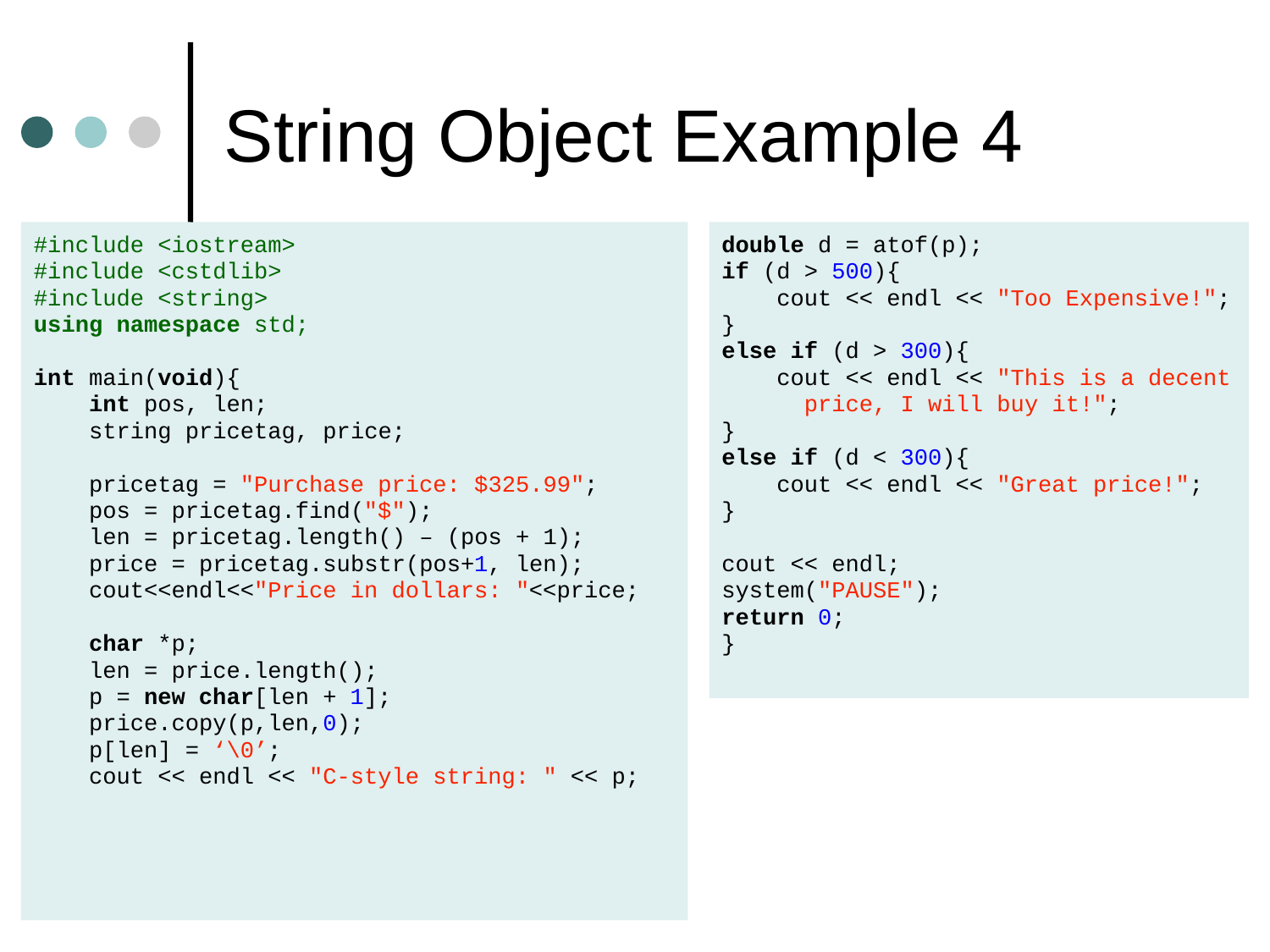

# String Object Example 4
#include <iostream>
#include <cstdlib>
#include <string>
using namespace std;

int main(void){
    int pos, len;
    string pricetag, price;

    pricetag = "Purchase price: $325.99";
    pos = pricetag.find("$");
    len = pricetag.length() – (pos + 1);
    price = pricetag.substr(pos+1, len);
    cout<<endl<<"Price in dollars: "<<price;

    char *p;
    len = price.length();
    p = new char[len + 1];
    price.copy(p,len,0);
    p[len] = ‘\0’;
    cout << endl << "C-style string: " << p;
double d = atof(p);
if (d > 500){
    cout << endl << "Too Expensive!";
}
else if (d > 300){
    cout << endl << "This is a decent
      price, I will buy it!";
}
else if (d < 300){
    cout << endl << "Great price!";
}

cout << endl;
system("PAUSE");
return 0;
}